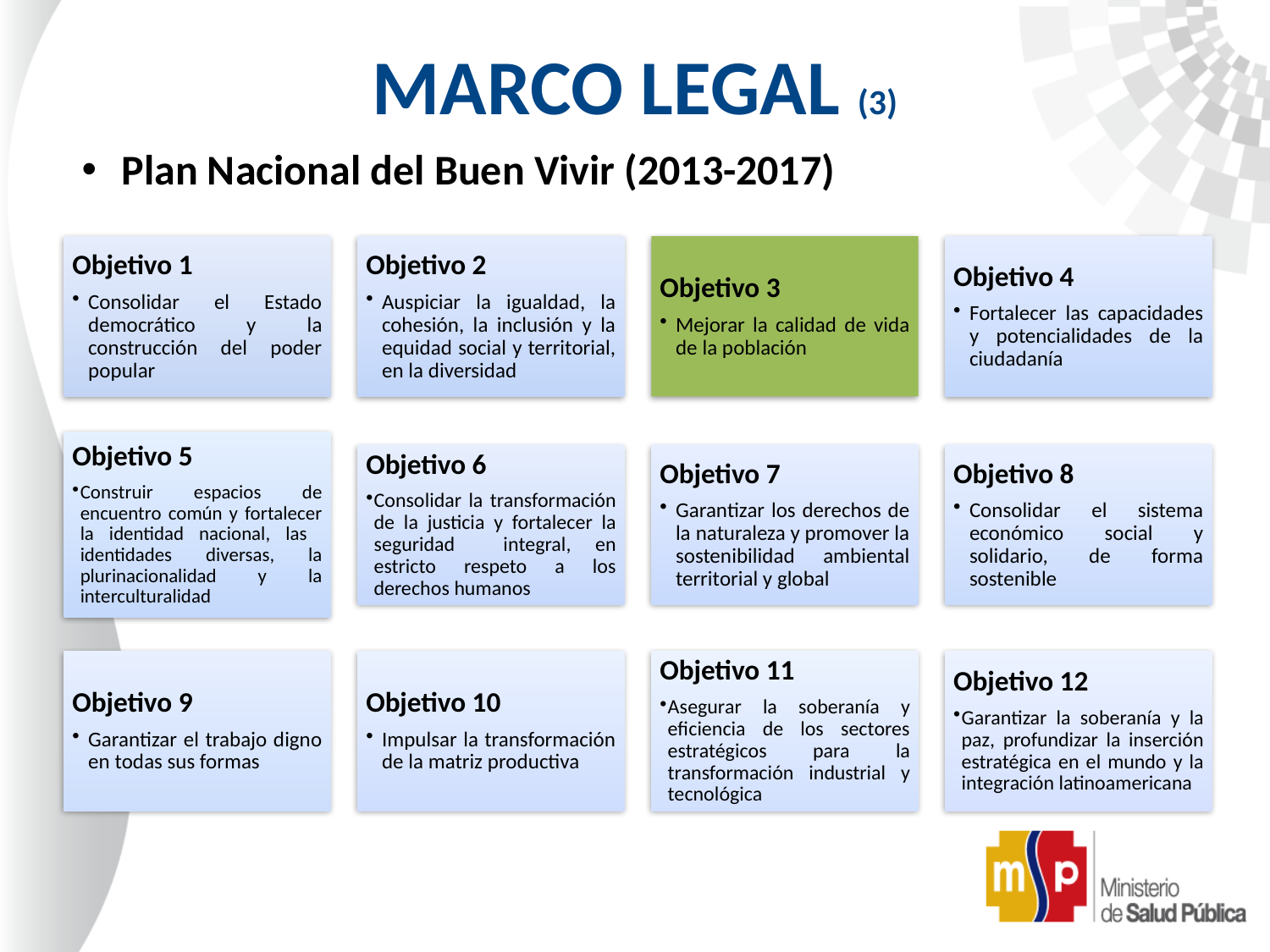

# MARCO LEGAL (3)
 Plan Nacional del Buen Vivir (2013-2017)
Objetivo 1
Consolidar el Estado democrático y la construcción del poder popular
Objetivo 2
Auspiciar la igualdad, la cohesión, la inclusión y la equidad social y territorial, en la diversidad
Objetivo 3
Mejorar la calidad de vida de la población
Objetivo 4
Fortalecer las capacidades y potencialidades de la ciudadanía
Objetivo 5
Construir espacios de encuentro común y fortalecer la identidad nacional, las  identidades diversas, la plurinacionalidad y la interculturalidad
Objetivo 6
Consolidar la transformación de la justicia y fortalecer la seguridad  integral, en estricto respeto a los derechos humanos
Objetivo 7
Garantizar los derechos de la naturaleza y promover la sostenibilidad ambiental territorial y global
Objetivo 8
Consolidar el sistema económico social y solidario, de forma sostenible
Objetivo 9
Garantizar el trabajo digno en todas sus formas
Objetivo 10
Impulsar la transformación de la matriz productiva
Objetivo 11
Asegurar la soberanía y eficiencia de los sectores estratégicos para la transformación industrial y tecnológica
Objetivo 12
Garantizar la soberanía y la paz, profundizar la inserción estratégica en el mundo y la integración latinoamericana